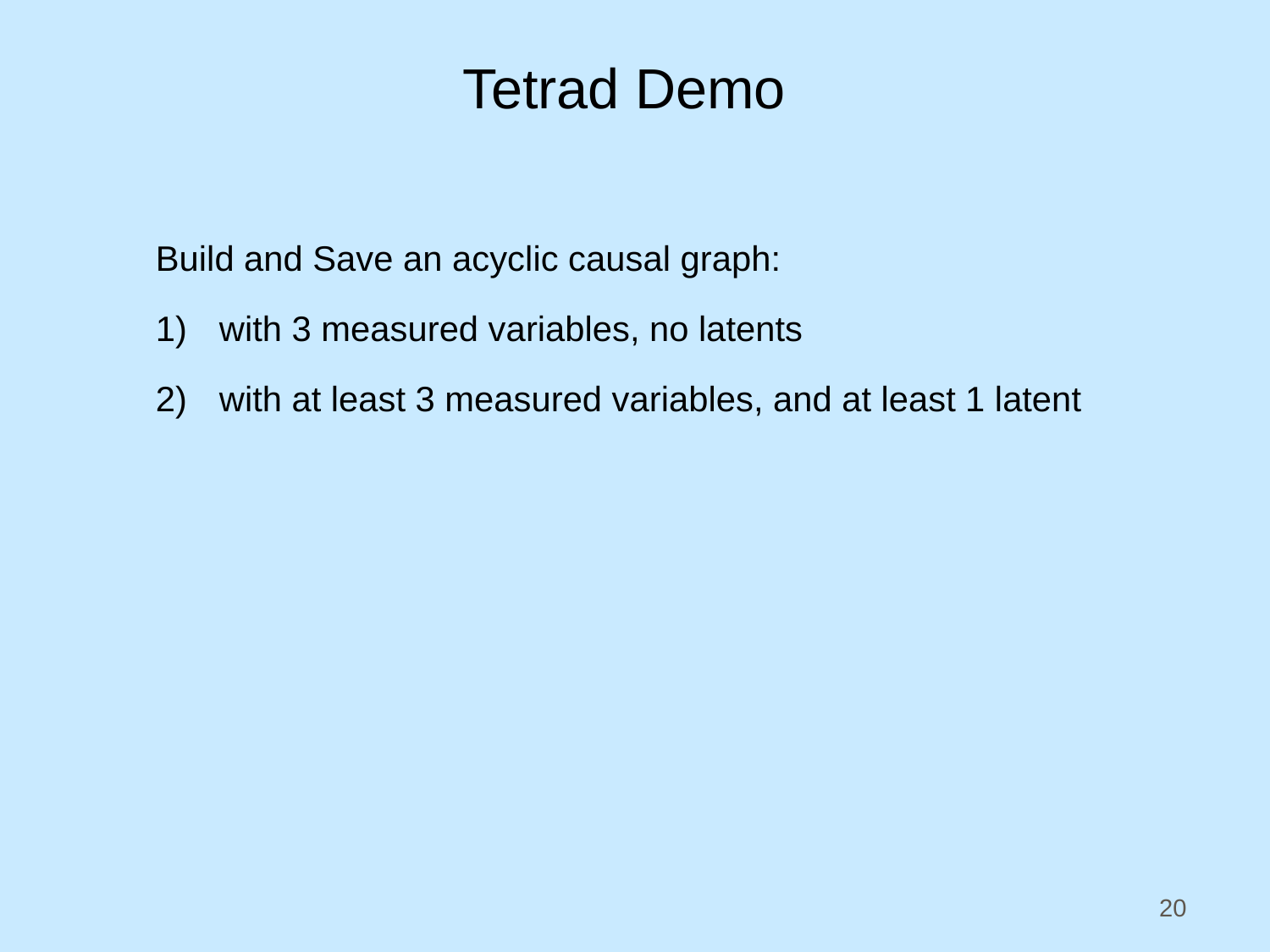

# Tetrad Demo
Build and Save an acyclic causal graph:
with 3 measured variables, no latents
with at least 3 measured variables, and at least 1 latent
20